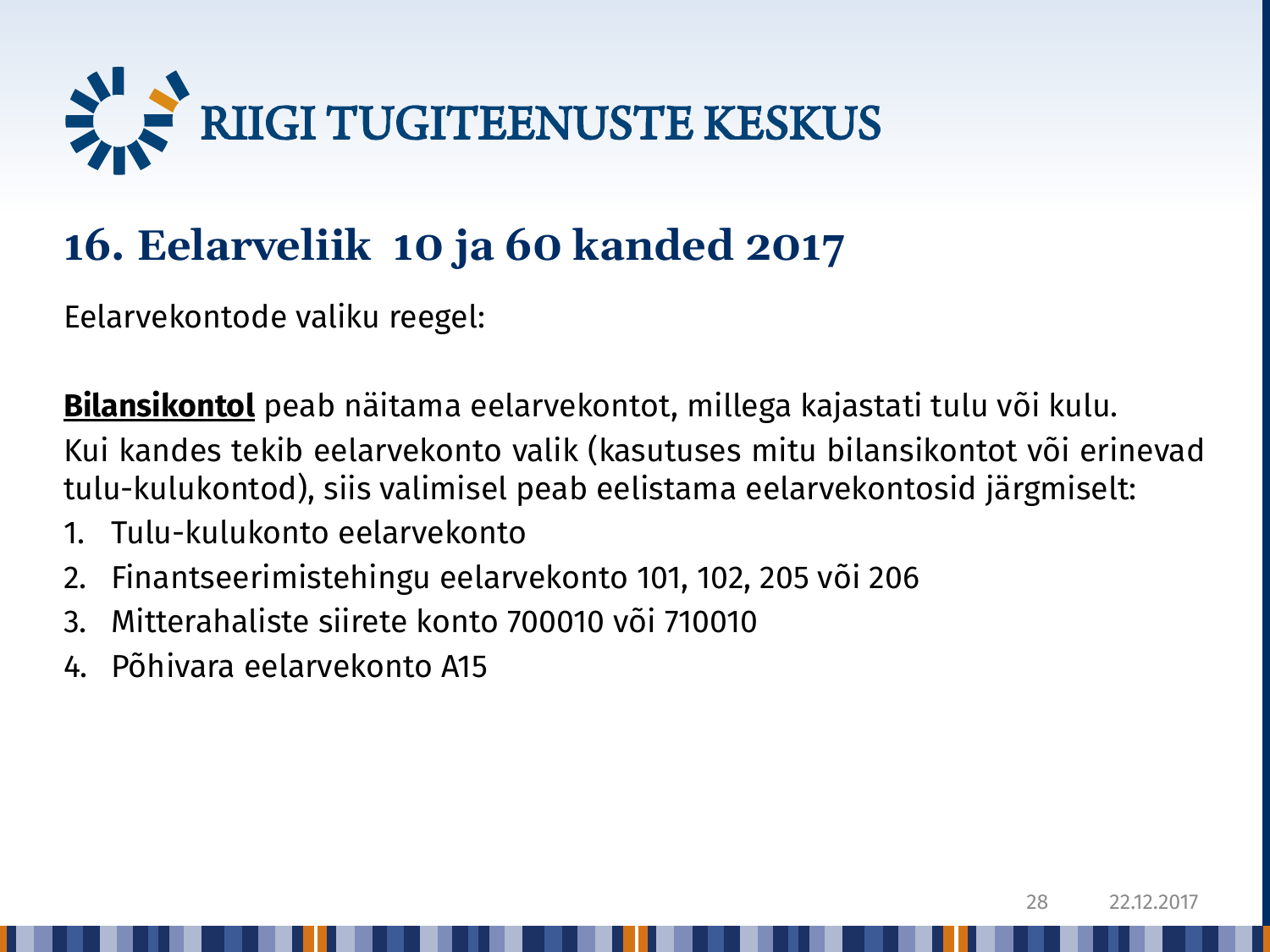

# 16. Eelarveliik  10 ja 60 kanded 2017
Eelarvekontode valiku reegel:

Bilansikontol peab näitama eelarvekontot, millega kajastati tulu või kulu.
Kui kandes tekib eelarvekonto valik (kasutuses mitu bilansikontot või erinevad tulu-kulukontod), siis valimisel peab eelistama eelarvekontosid järgmiselt:
Tulu-kulukonto eelarvekonto
Finantseerimistehingu eelarvekonto 101, 102, 205 või 206
Mitterahaliste siirete konto 700010 või 710010
Põhivara eelarvekonto A15
28
22.12.2017